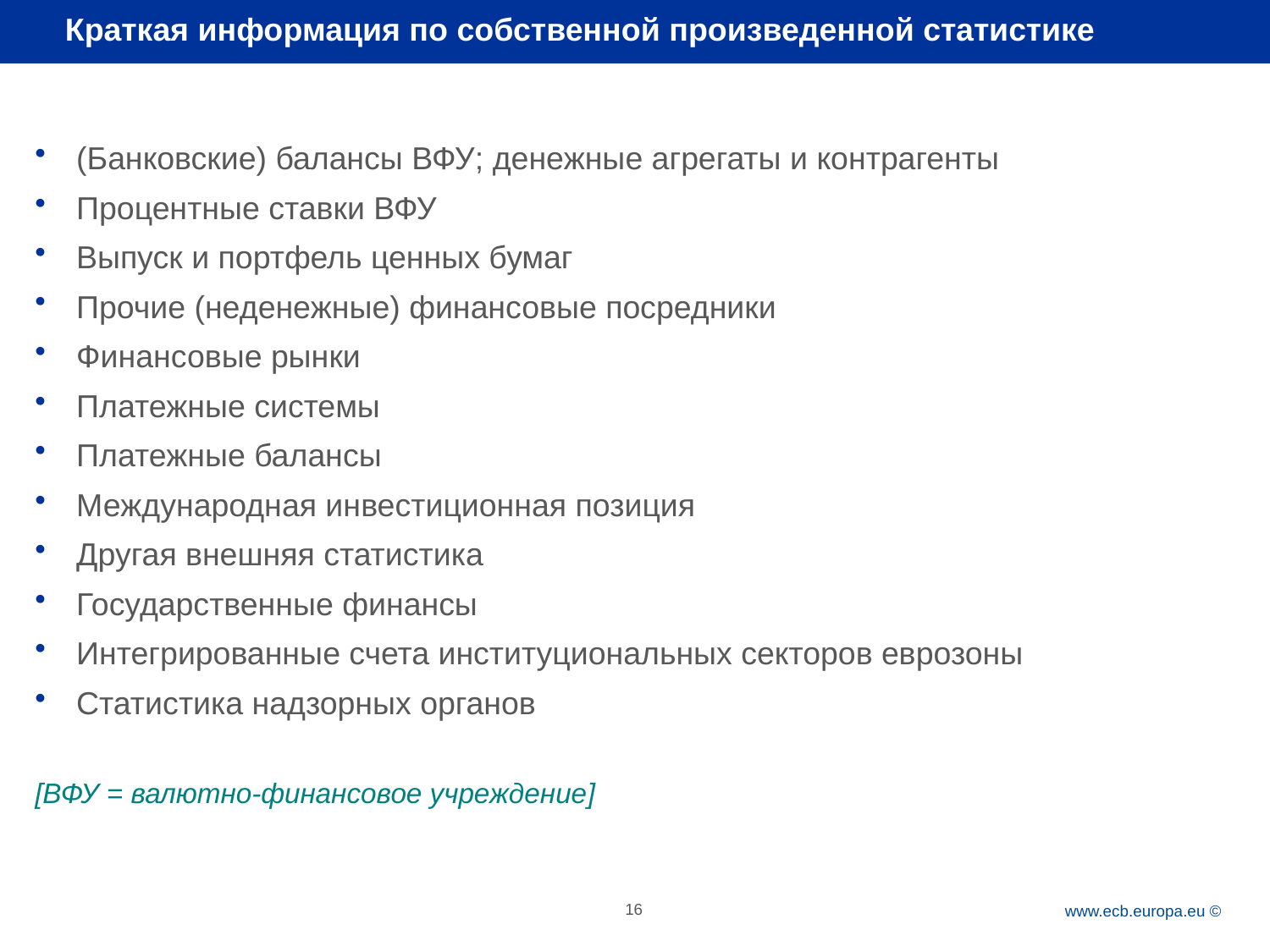

# Краткая информация по собственной произведенной статистике
(Банковские) балансы ВФУ; денежные агрегаты и контрагенты
Процентные ставки ВФУ
Выпуск и портфель ценных бумаг
Прочие (неденежные) финансовые посредники
Финансовые рынки
Платежные системы
Платежные балансы
Международная инвестиционная позиция
Другая внешняя статистика
Государственные финансы
Интегрированные счета институциональных секторов еврозоны
Статистика надзорных органов

[ВФУ = валютно-финансовое учреждение]
16